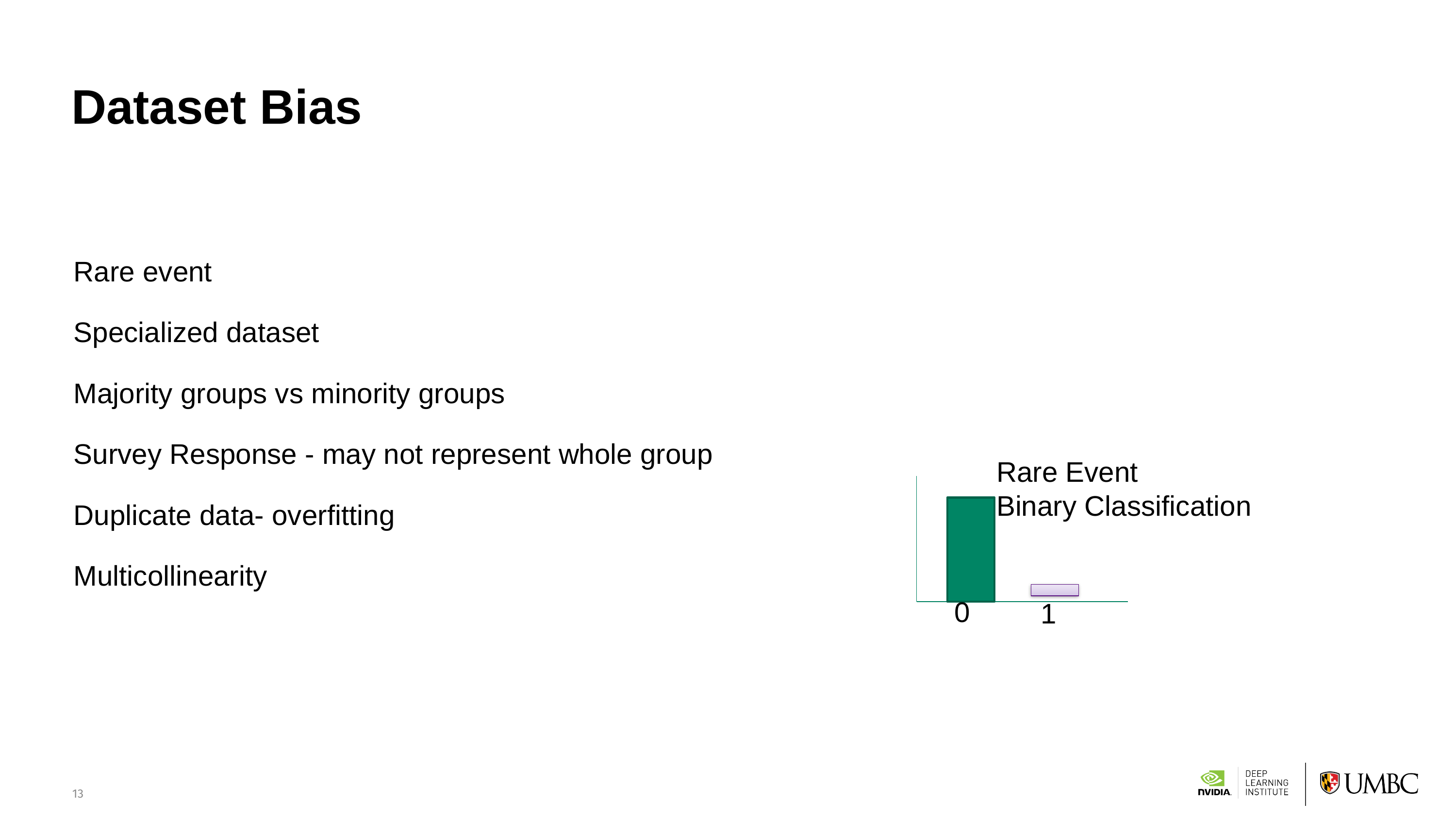

# Dataset Bias
Rare event
Specialized dataset
Majority groups vs minority groups
Survey Response - may not represent whole group
Duplicate data- overfitting
Multicollinearity

Rare Event
Binary Classification

0
1